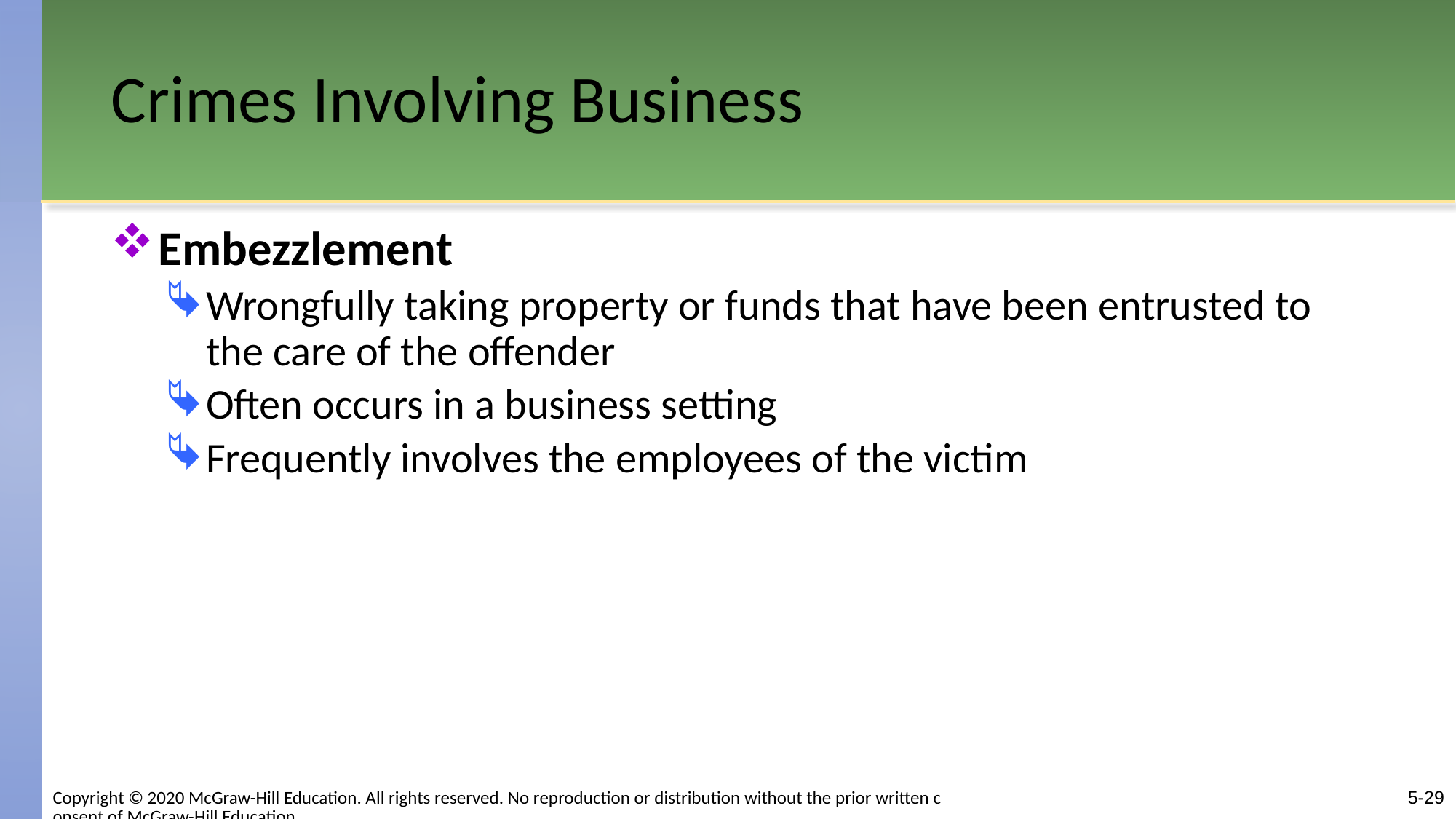

# Crimes Involving Business
Embezzlement
Wrongfully taking property or funds that have been entrusted to the care of the offender
Often occurs in a business setting
Frequently involves the employees of the victim

Copyright © 2020 McGraw-Hill Education. All rights reserved. No reproduction or distribution without the prior written consent of McGraw-Hill Education.
5-29